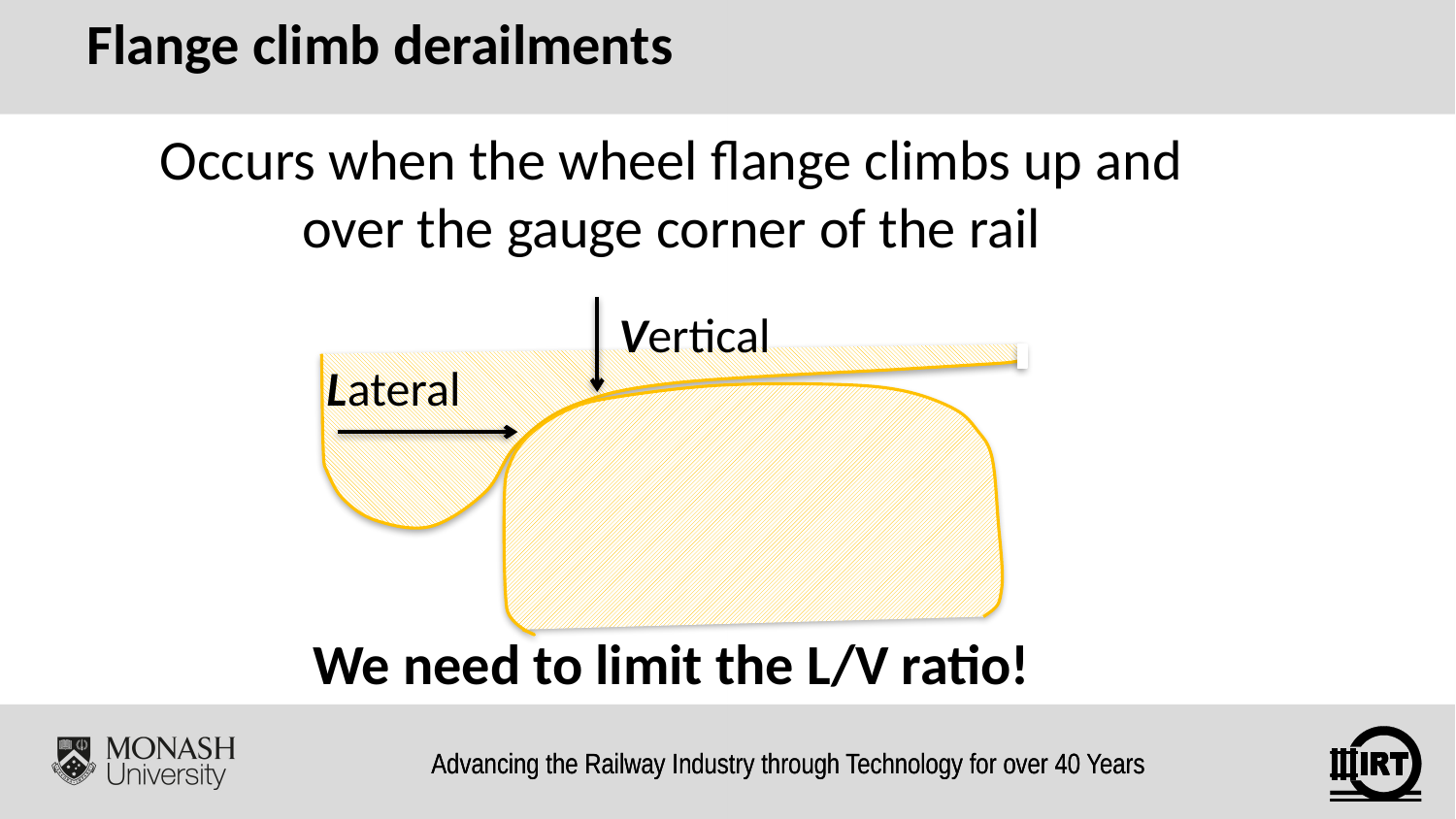

Flange climb derailments
Occurs when the wheel flange climbs up and over the gauge corner of the rail

We need to limit the L/V ratio!
Vertical

Lateral